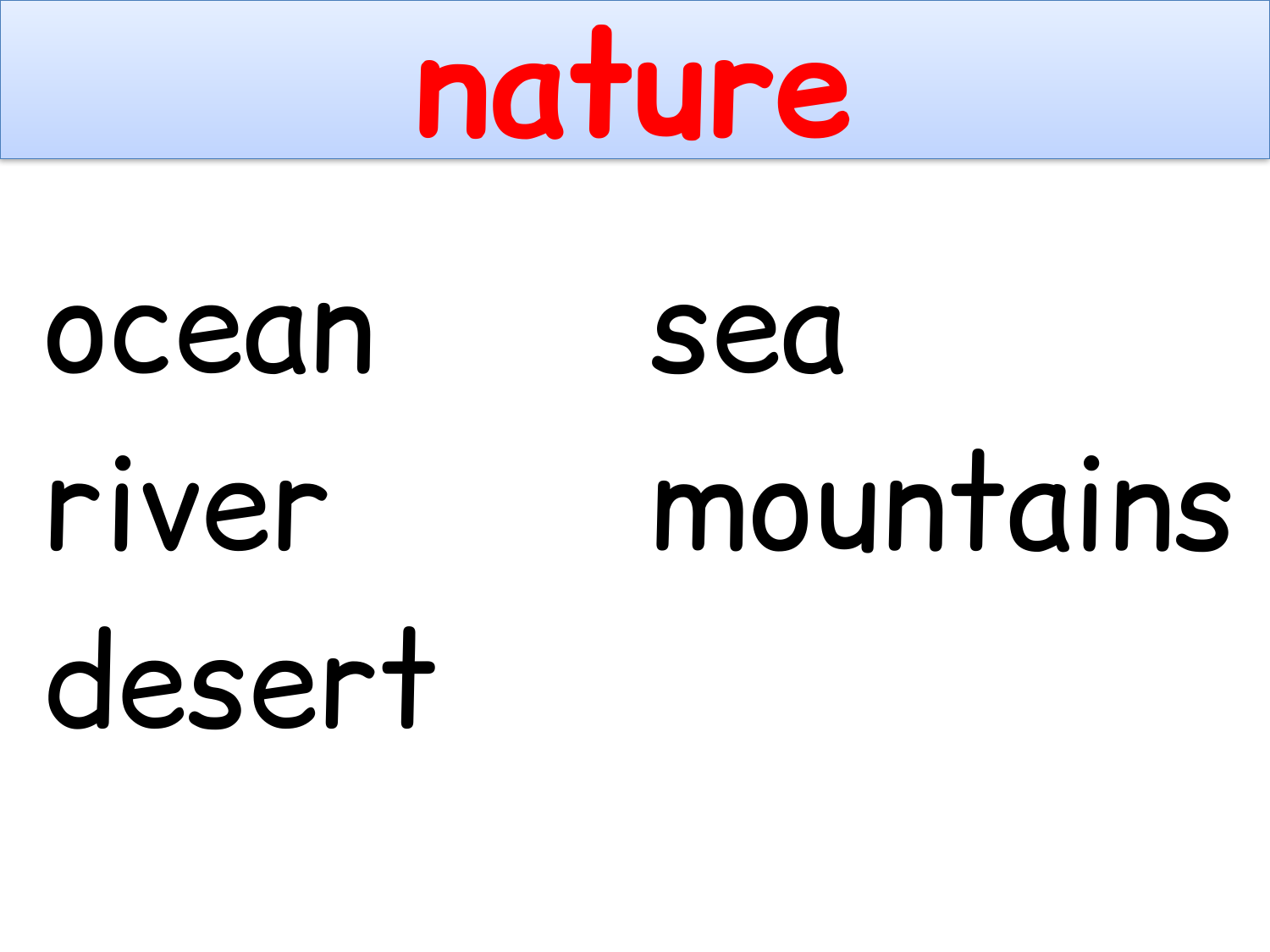

# nature
ocean
river
desert
sea
mountains